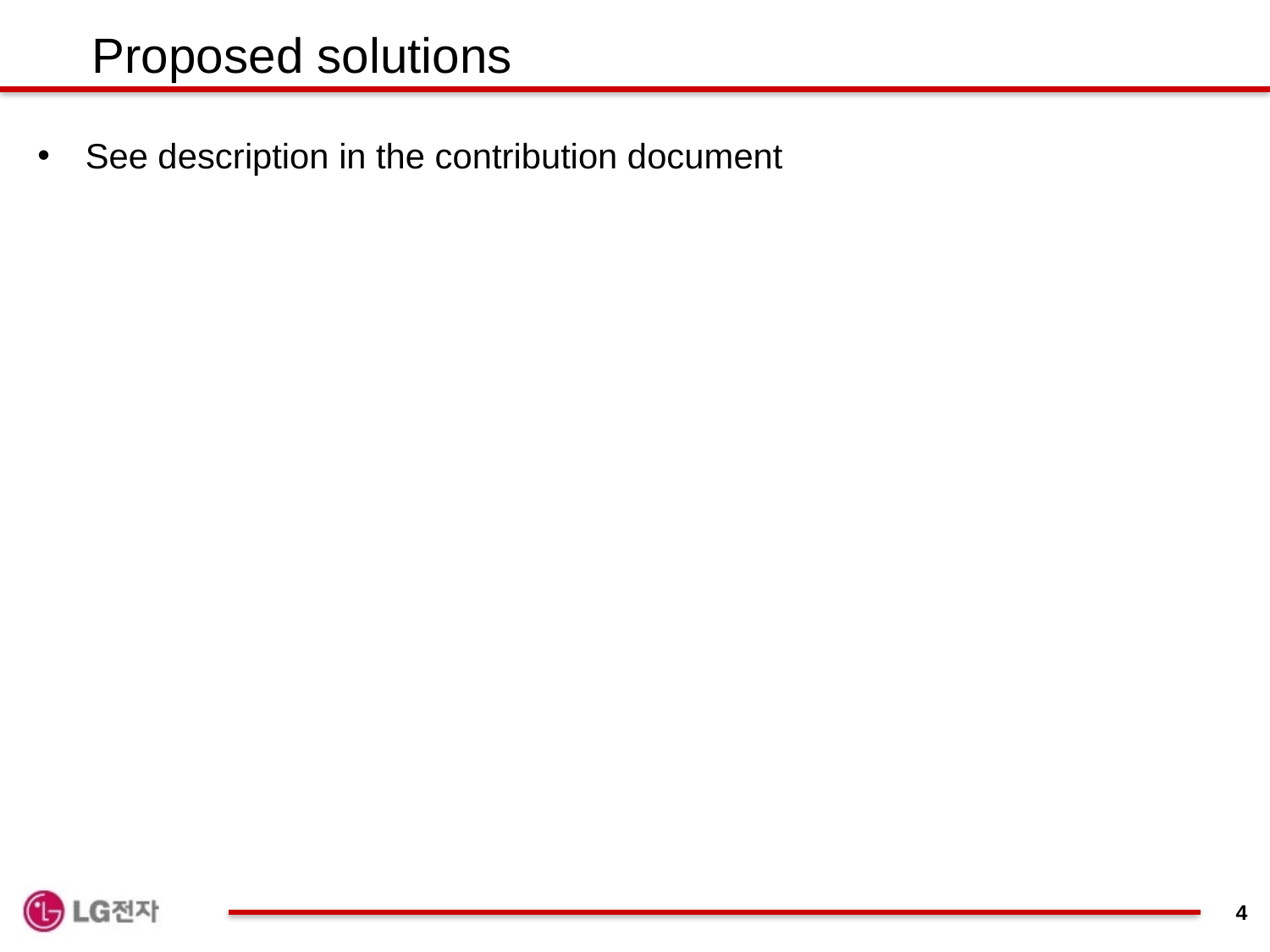

# Proposed solutions
See description in the contribution document
4